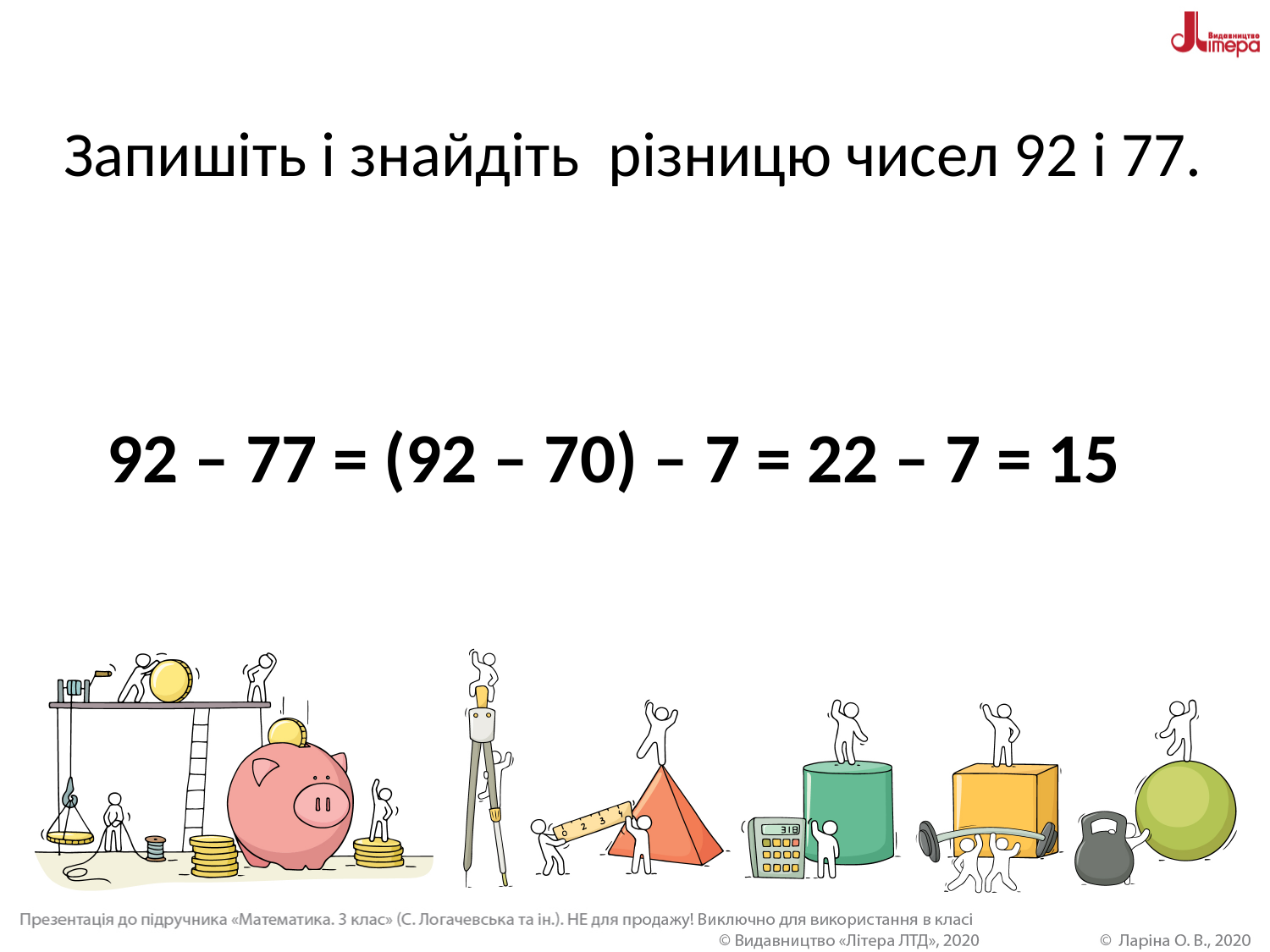

# Запишіть і знайдіть  різницю чисел 92 і 77.
92 – 77 = (92 – 70) – 7 = 22 – 7 = 15